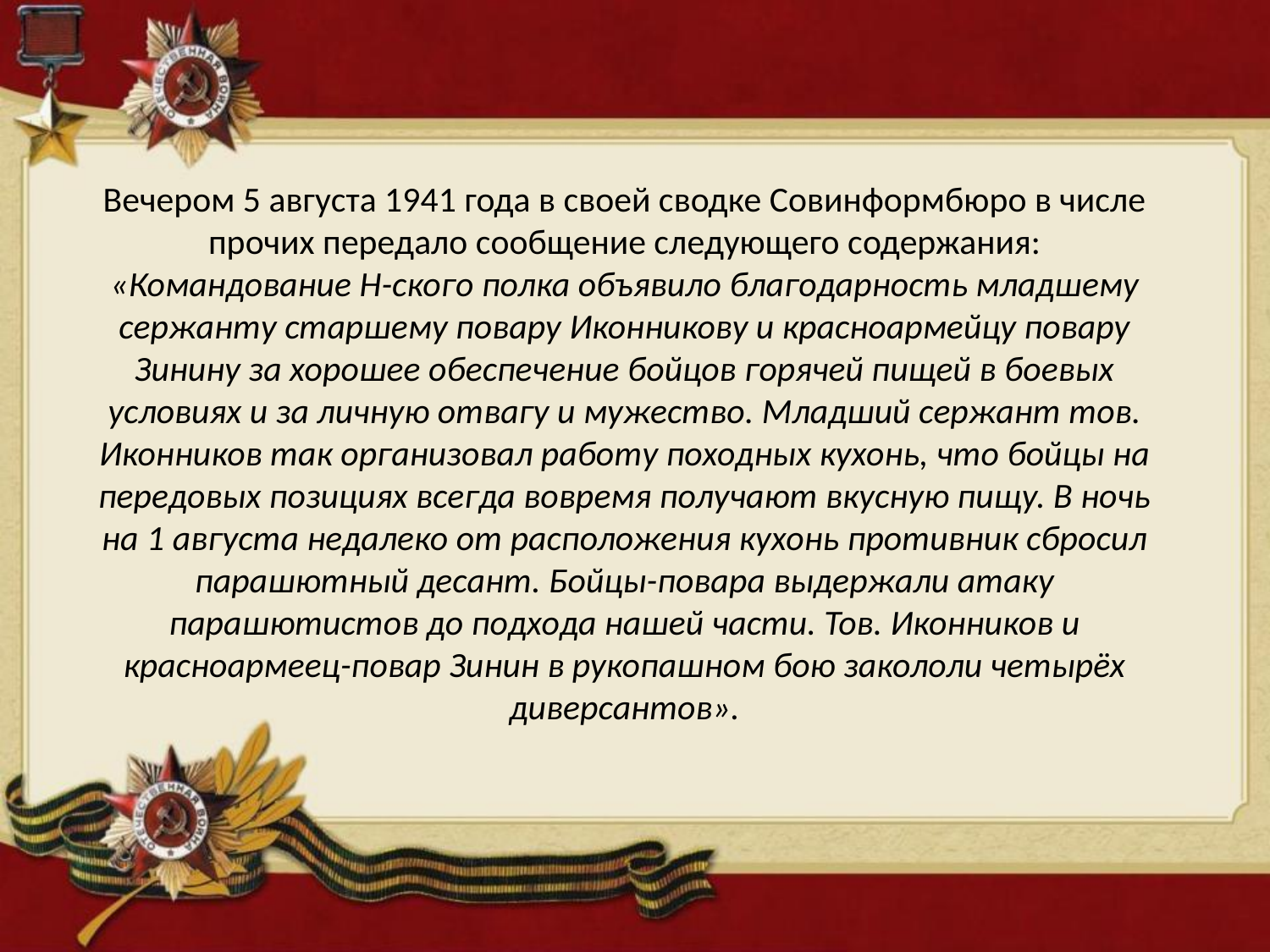

# Вечером 5 августа 1941 года в своей сводке Совинформбюро в числе прочих передало сообщение следующего содержания: «Командование Н-ского полка объявило благодарность младшему сержанту старшему повару Иконникову и красноармейцу повару Зинину за хорошее обеспечение бойцов горячей пищей в боевых условиях и за личную отвагу и мужество. Младший сержант тов. Иконников так организовал работу походных кухонь, что бойцы на передовых позициях всегда вовремя получают вкусную пищу. В ночь на 1 августа недалеко от расположения кухонь противник сбросил парашютный десант. Бойцы-повара выдержали атаку парашютистов до подхода нашей части. Тов. Иконников и красноармеец-повар Зинин в рукопашном бою закололи четырёх диверсантов».